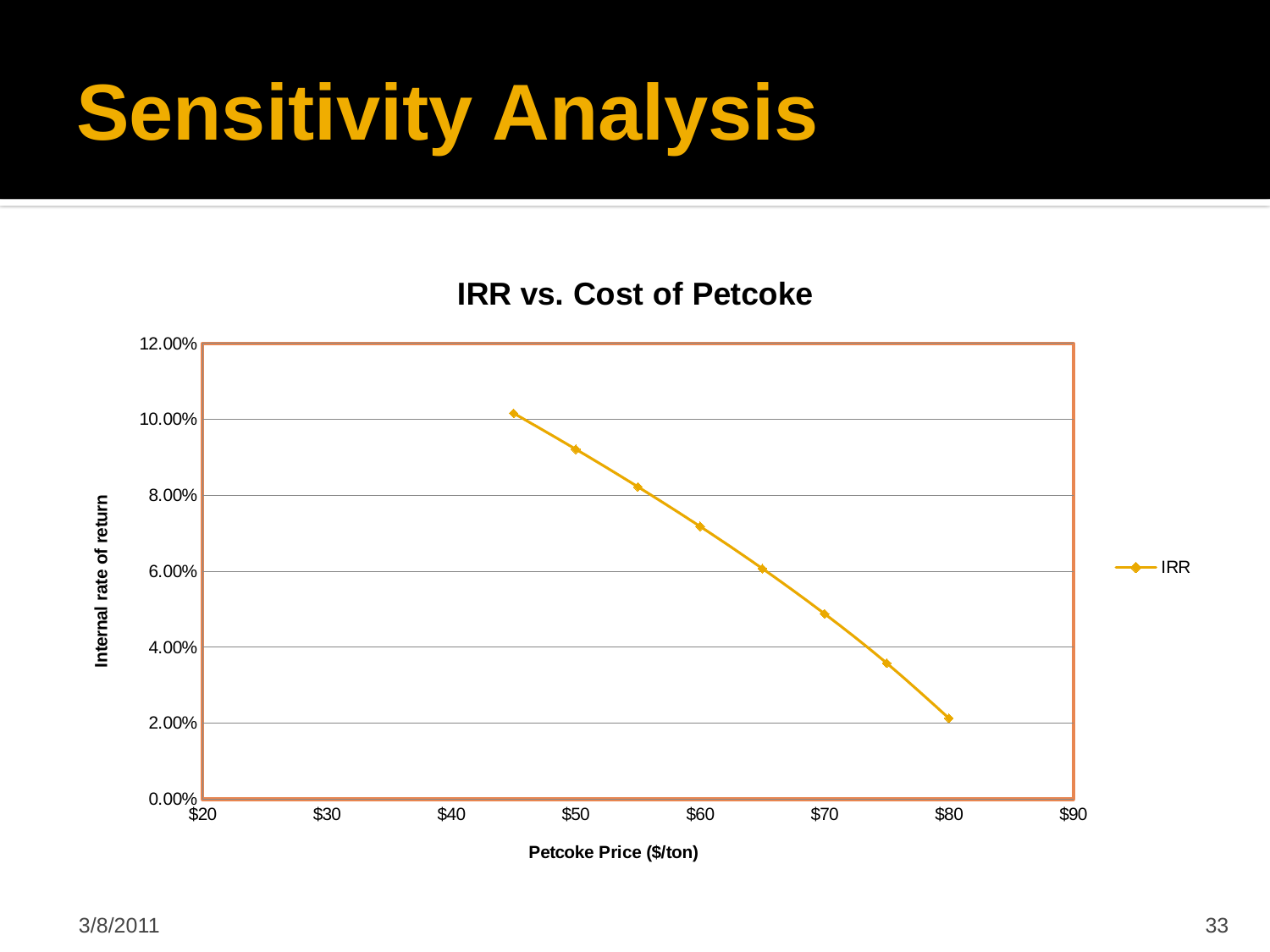

# Sensitivity Analysis

### Chart: IRR vs. Cost of Petcoke

| Category |  |
|---|---|
3/8/2011
33